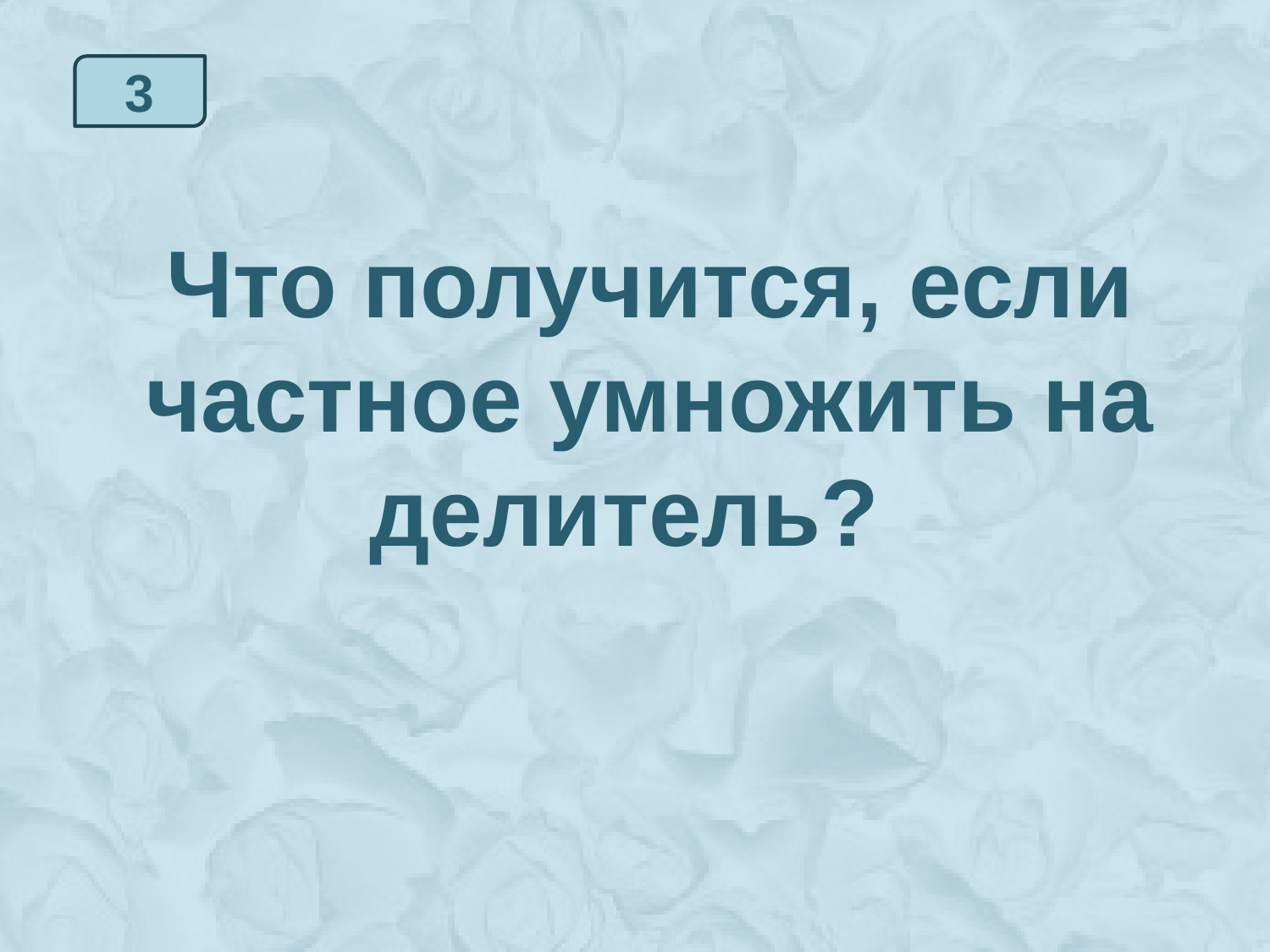

3
Что получится, если частное умножить на делитель?